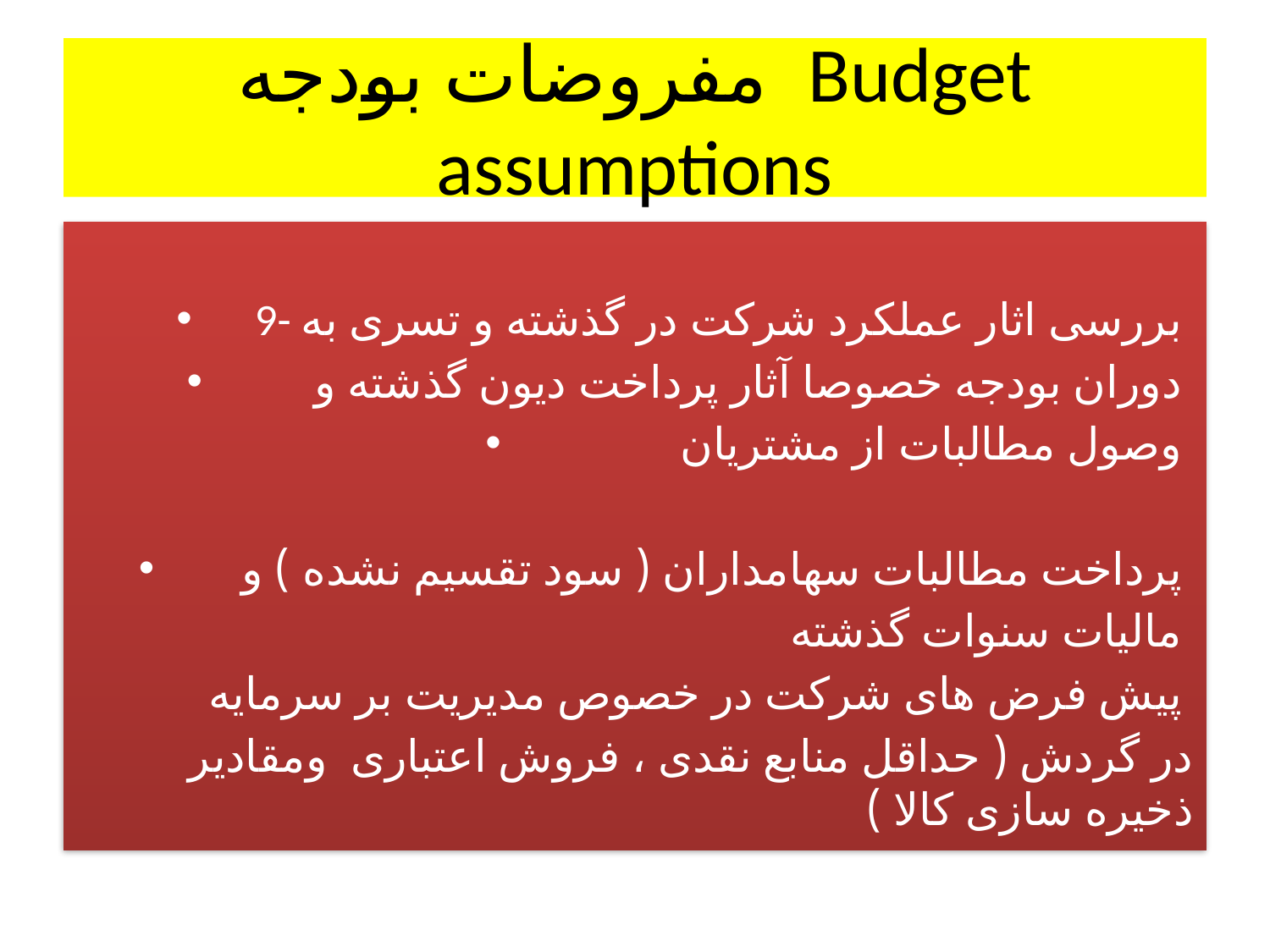

# مفروضات بودجه  Budget assumptions

9- بررسی اثار عملکرد شرکت در گذشته و تسری به
    دوران بودجه خصوصا آثار پرداخت دیون گذشته و
   وصول مطالبات از مشتریان

   پرداخت مطالبات سهامداران ( سود تقسیم نشده ) و
   مالیات سنوات گذشته
  پیش فرض های شرکت در خصوص مدیریت بر سرمایه
  در گردش ( حداقل منابع نقدی ، فروش اعتباری  ومقادیر ذخیره سازی کالا )